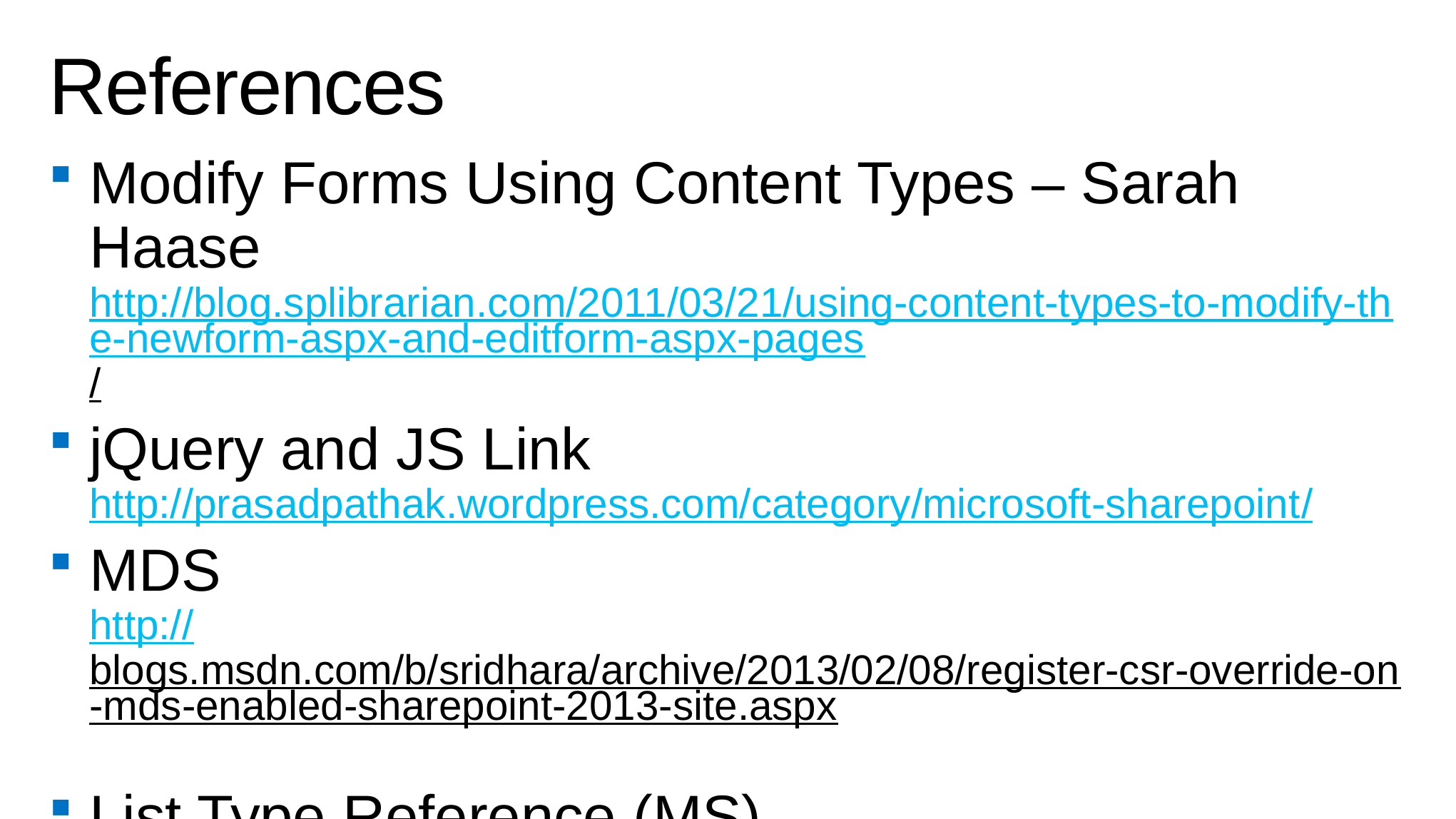

# References
Modify Forms Using Content Types – Sarah Haase
http://blog.splibrarian.com/2011/03/21/using-content-types-to-modify-the-newform-aspx-and-editform-aspx-pages/
jQuery and JS Link
http://prasadpathak.wordpress.com/category/microsoft-sharepoint/
MDS
http://blogs.msdn.com/b/sridhara/archive/2013/02/08/register-csr-override-on-mds-enabled-sharepoint-2013-site.aspx
List Type Reference (MS)
http://msdn.microsoft.com/en-us/library/microsoft.sharepoint.client.listtemplatetype(v=office.15).aspx